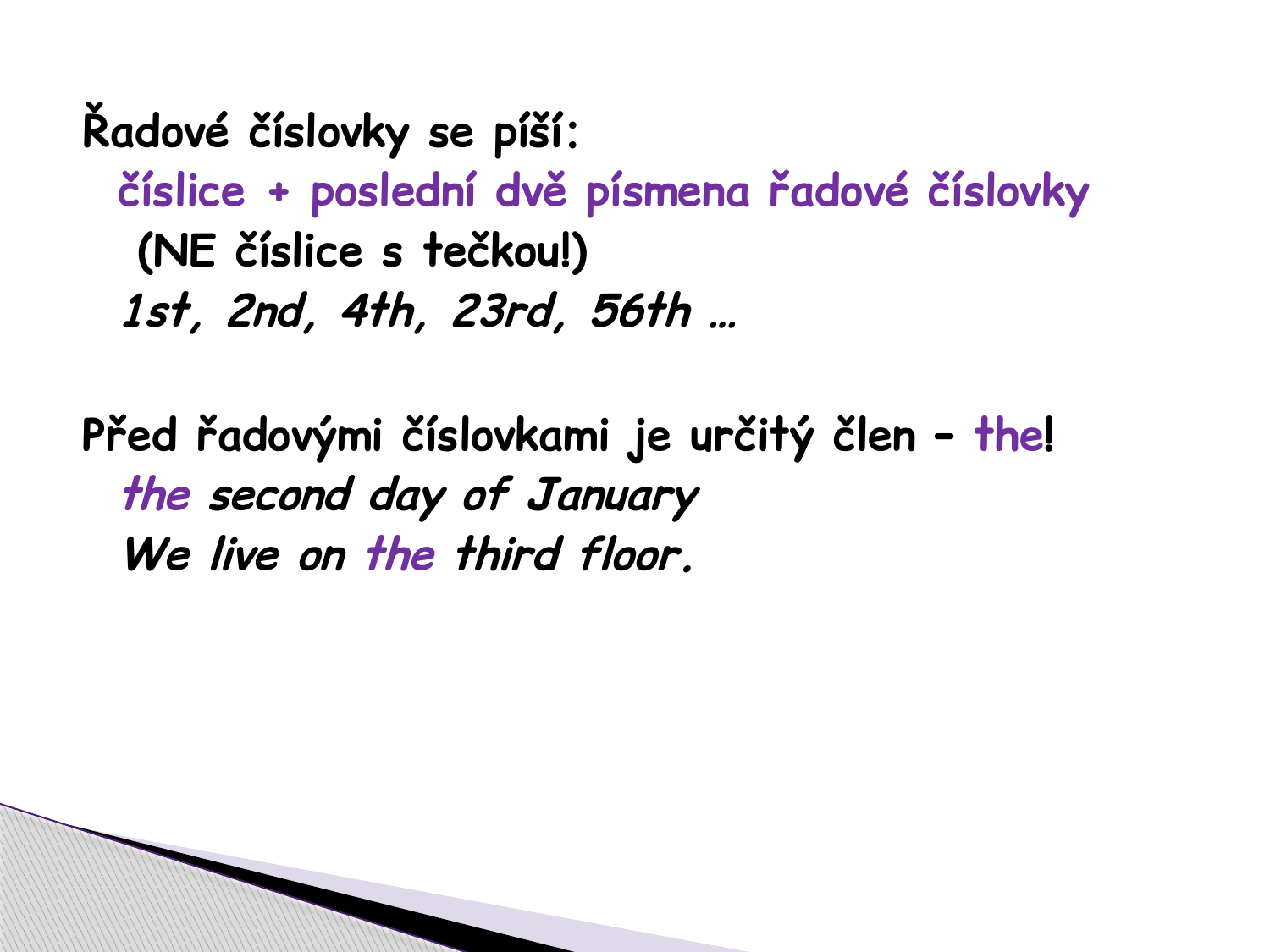

Řadové číslovky se píší:
	číslice + poslední dvě písmena řadové číslovky
	 (NE číslice s tečkou!)
	1st, 2nd, 4th, 23rd, 56th …

Před řadovými číslovkami je určitý člen – the!
	the second day of January
	We live on the third floor.